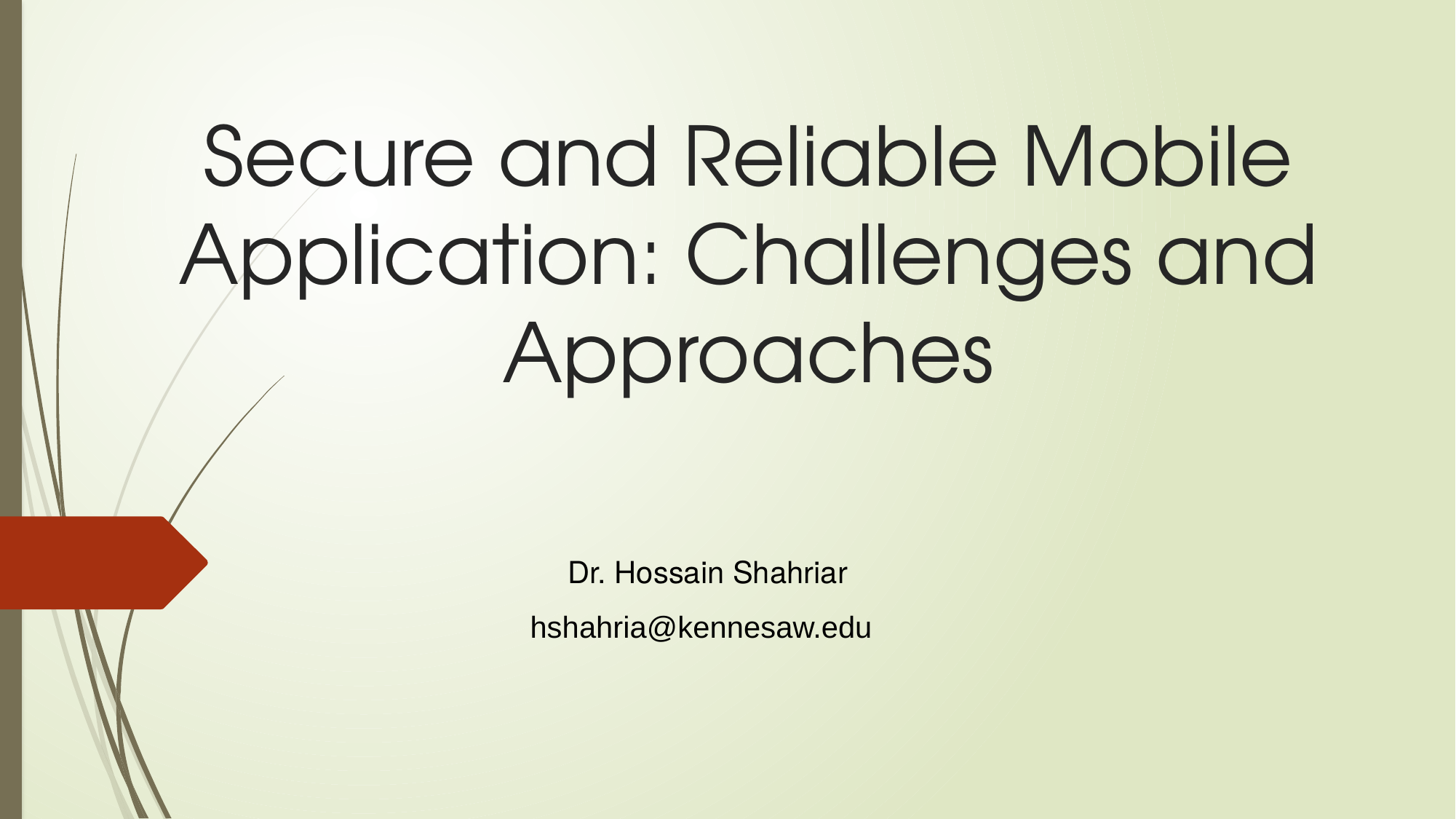

# Secure and Reliable Mobile Application: Challenges and Approaches
Dr. Hossain Shahriar
hshahria@kennesaw.edu